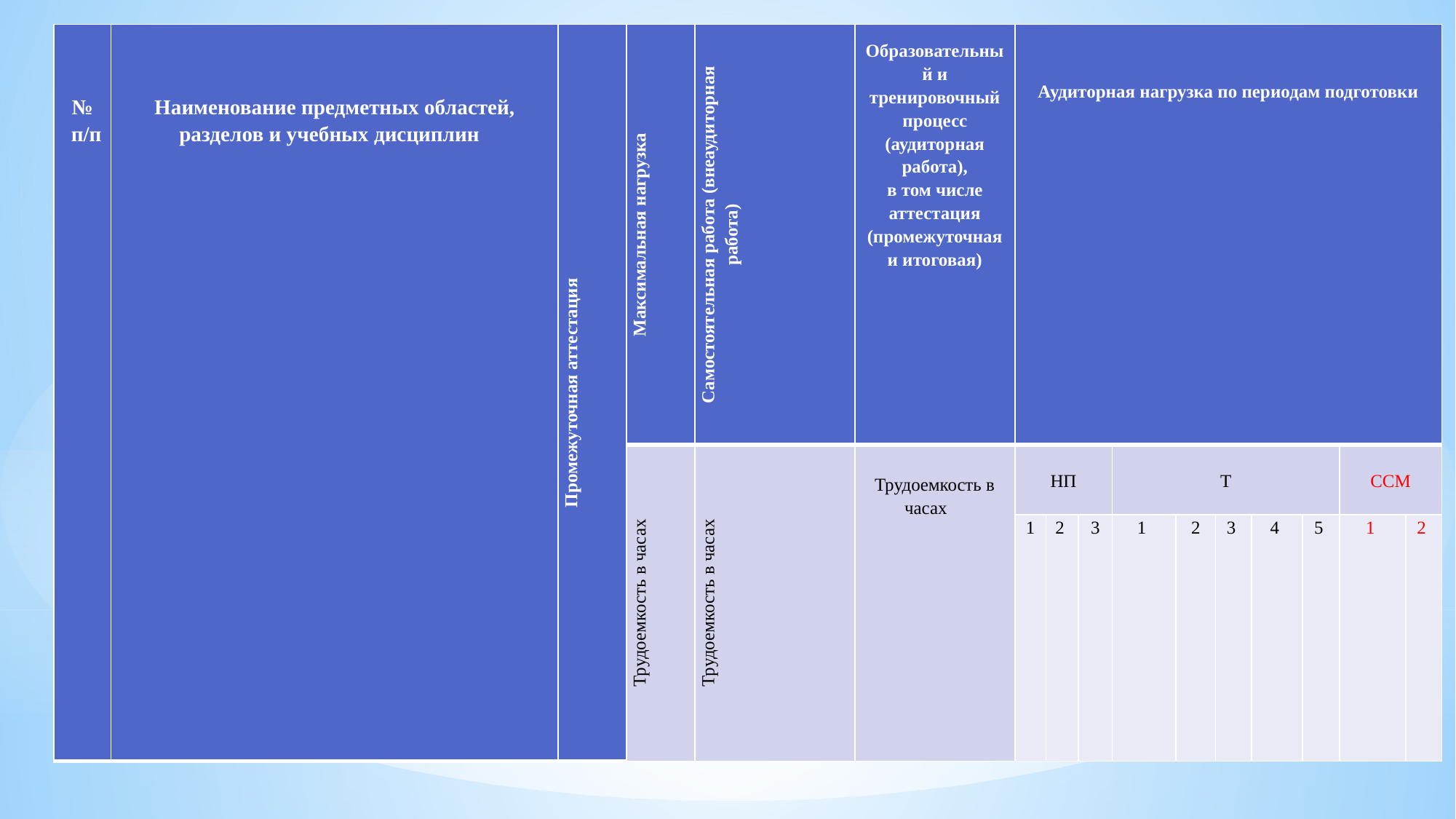

| № п/п | Наименование предметных областей, разделов и учебных дисциплин | Промежуточная аттестация | Максимальная нагрузка | Самостоятельная работа (внеаудиторная работа) | Образовательный и тренировочный процесс (аудиторная работа), в том числе аттестация (промежуточная и итоговая) | Аудиторная нагрузка по периодам подготовки |  |  |  |  |  |  |  |  |  |
| --- | --- | --- | --- | --- | --- | --- | --- | --- | --- | --- | --- | --- | --- | --- | --- |
|  |  |  | Трудоемкость в часах | Трудоемкость в часах | Трудоемкость в часах | НП |  |  | Т |  |  |  |  | ССМ |  |
|  |  |  |  |  |  | 1 | 2 | 3 | 1 | 2 | 3 | 4 | 5 | 1 | 2 |